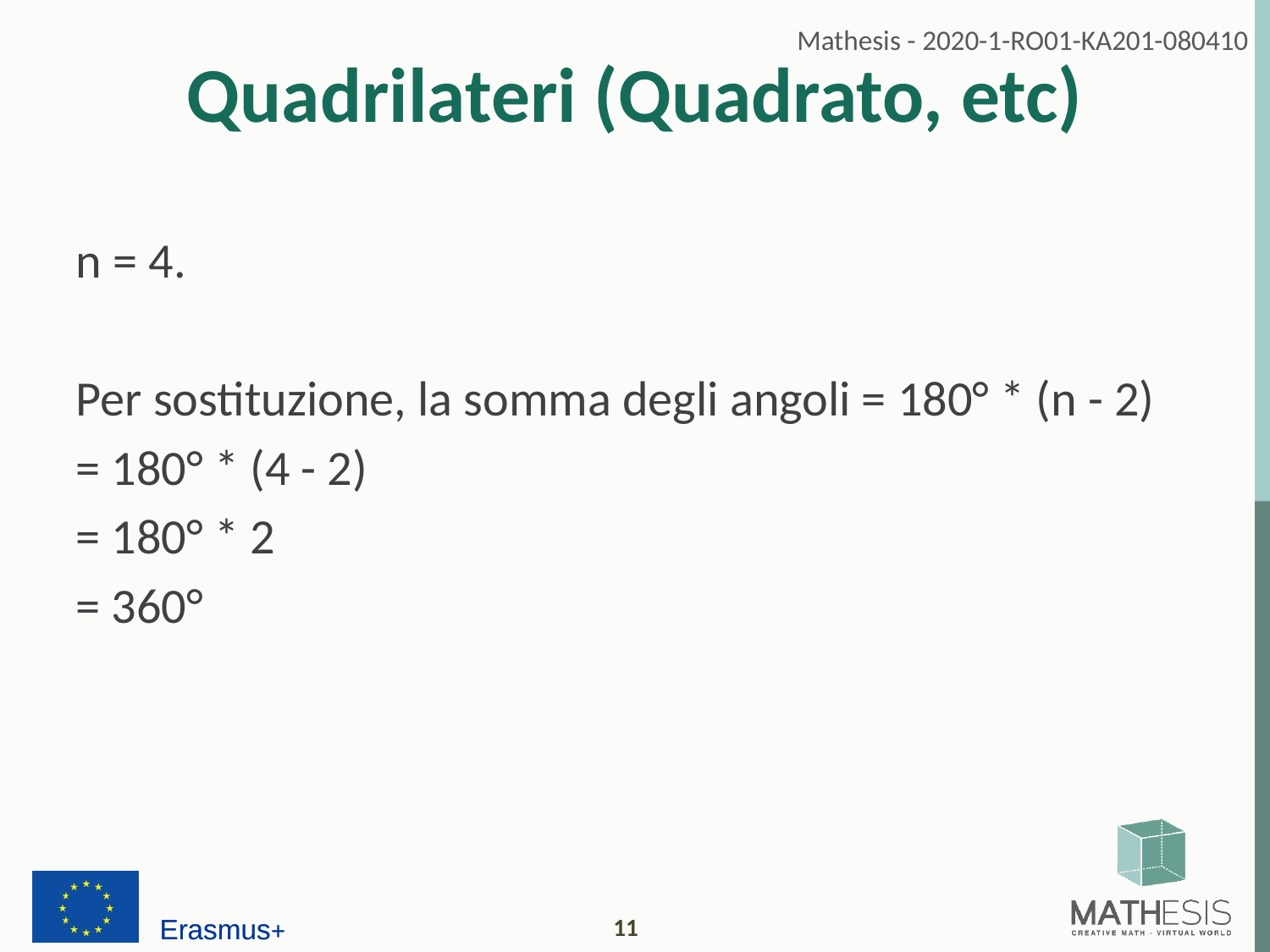

# Quadrilateri (Quadrato, etc)
n = 4.

Per sostituzione, la somma degli angoli = 180° * (n - 2)
= 180° * (4 - 2)
= 180° * 2
= 360°